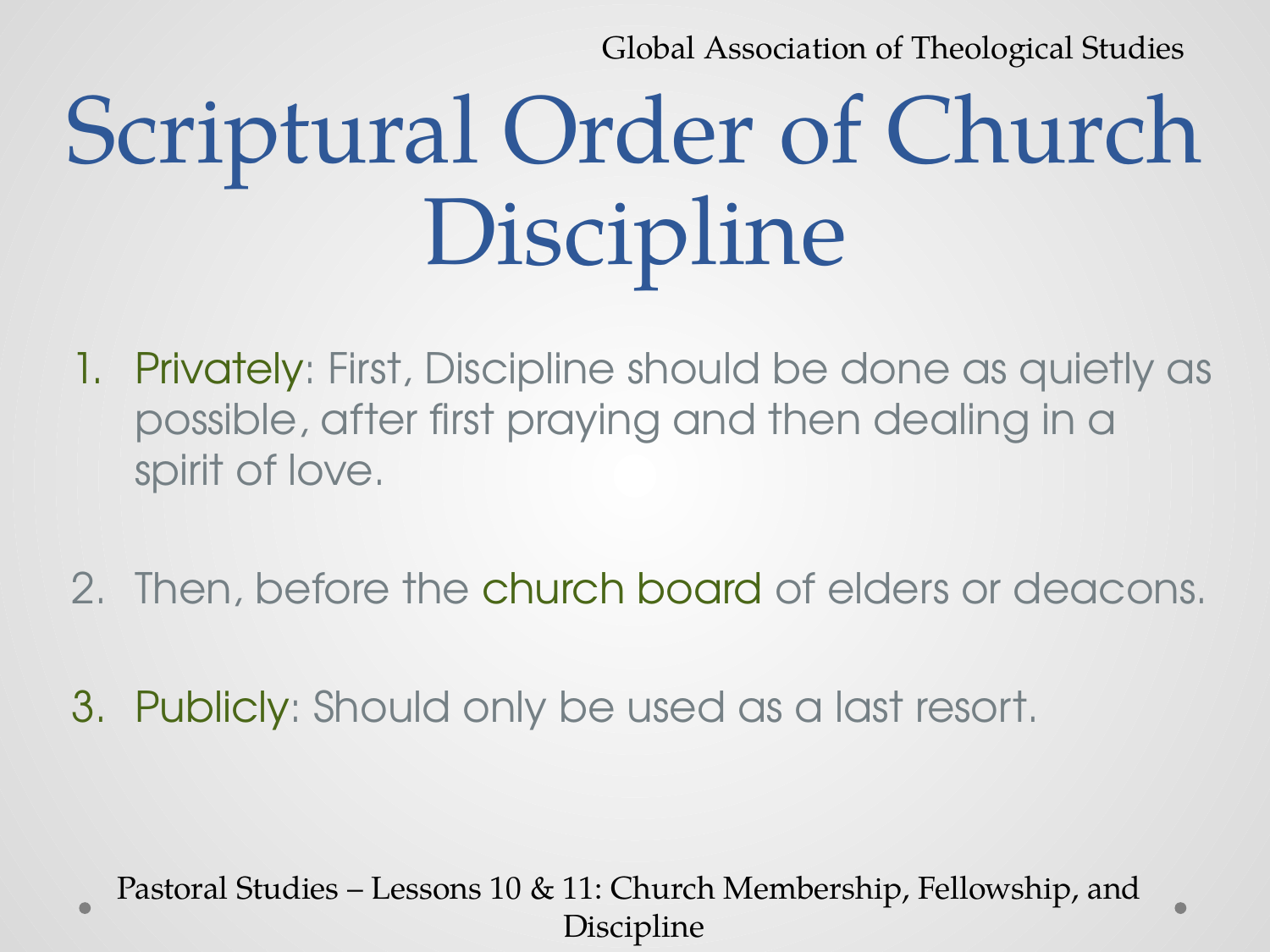

Global Association of Theological Studies
# Scriptural Order of Church Discipline
Privately: First, Discipline should be done as quietly as possible, after first praying and then dealing in a spirit of love.

Then, before the church board of elders or deacons.

Publicly: Should only be used as a last resort.
Pastoral Studies – Lessons 10 & 11: Church Membership, Fellowship, and  Discipline